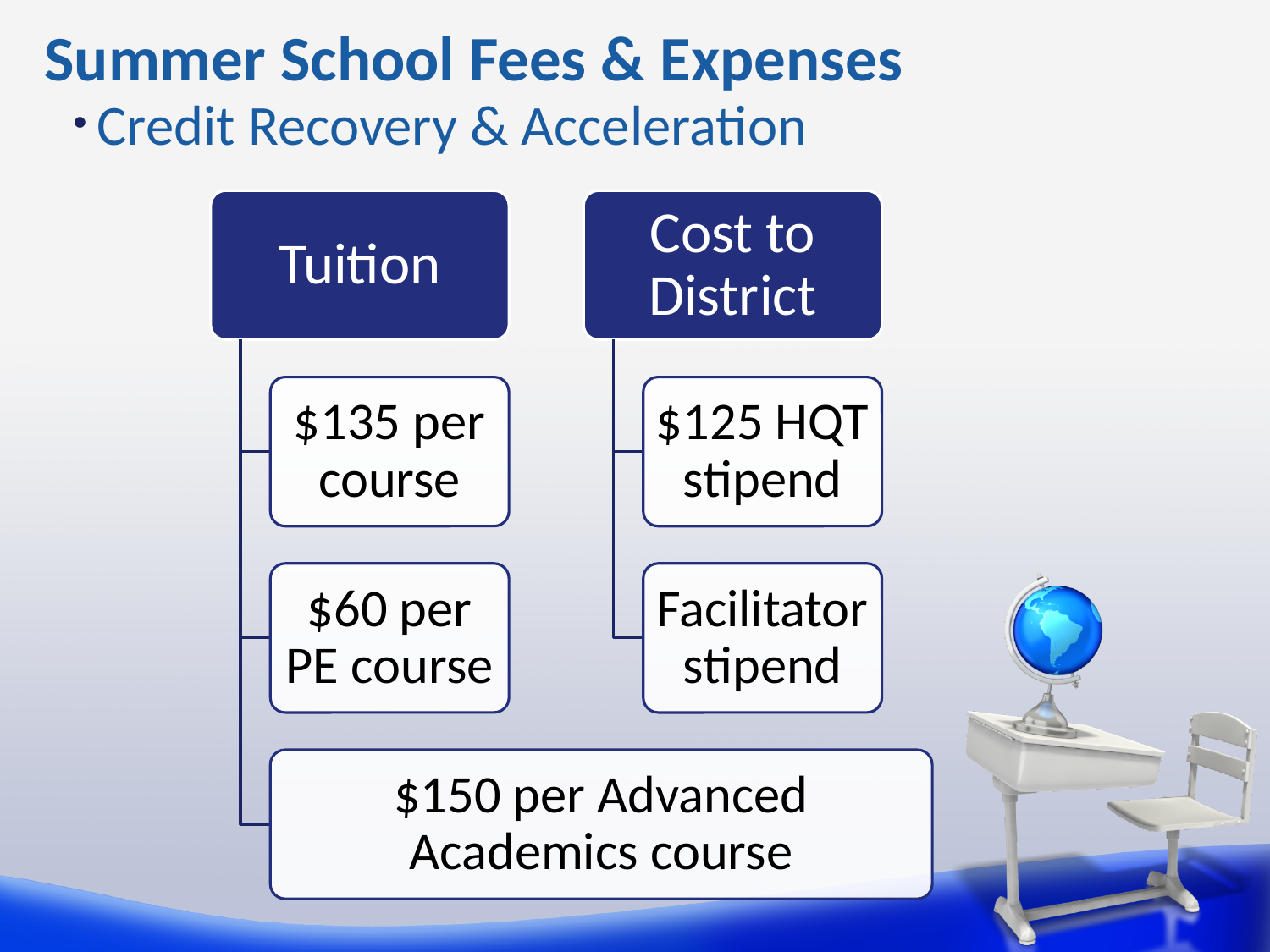

Summer School Fees & Expenses
Credit Recovery & Acceleration
Tuition
$135 per course
$60 per PE course
$150 per Advanced Academics course
Cost to District
$125 HQT stipend
Facilitator stipend